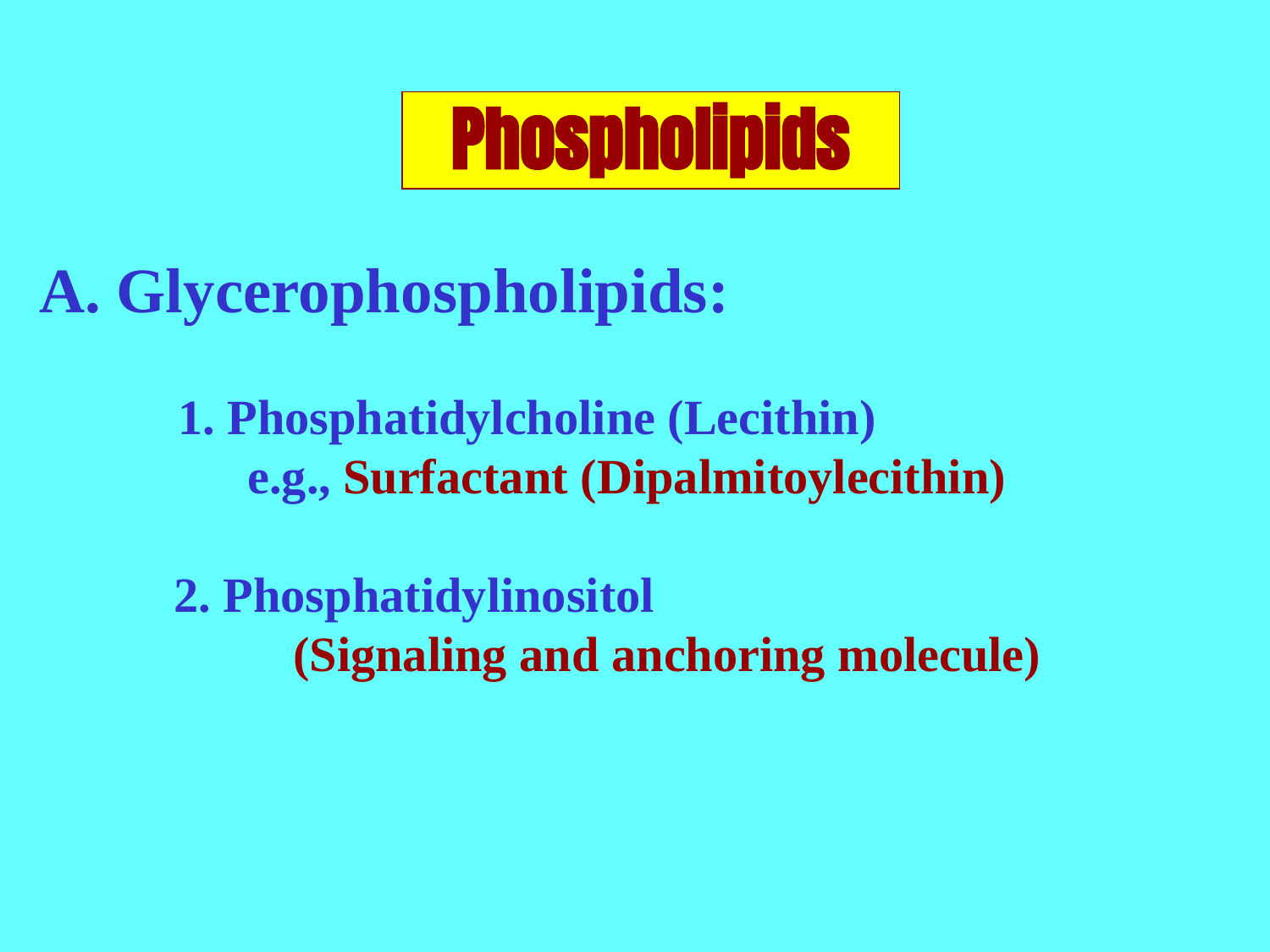

Phospholipids
A. Glycerophospholipids:

	 1. Phosphatidylcholine (Lecithin)
                 e.g., Surfactant (Dipalmitoylecithin)
           2. Phosphatidylinositol
		(Signaling and anchoring molecule)